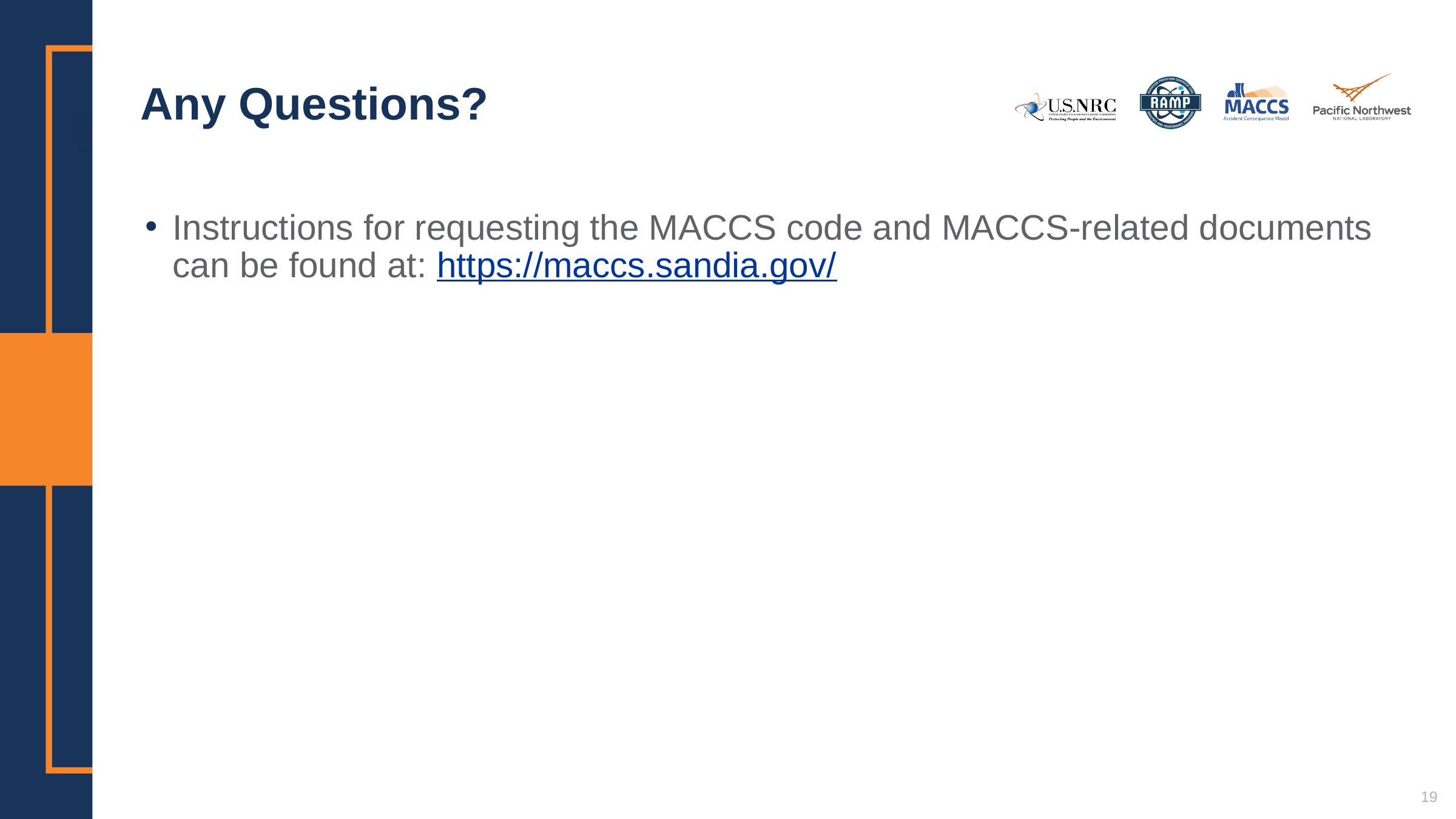

# Any Questions?
Instructions for requesting the MACCS code and MACCS-related documents can be found at: https://maccs.sandia.gov/

19